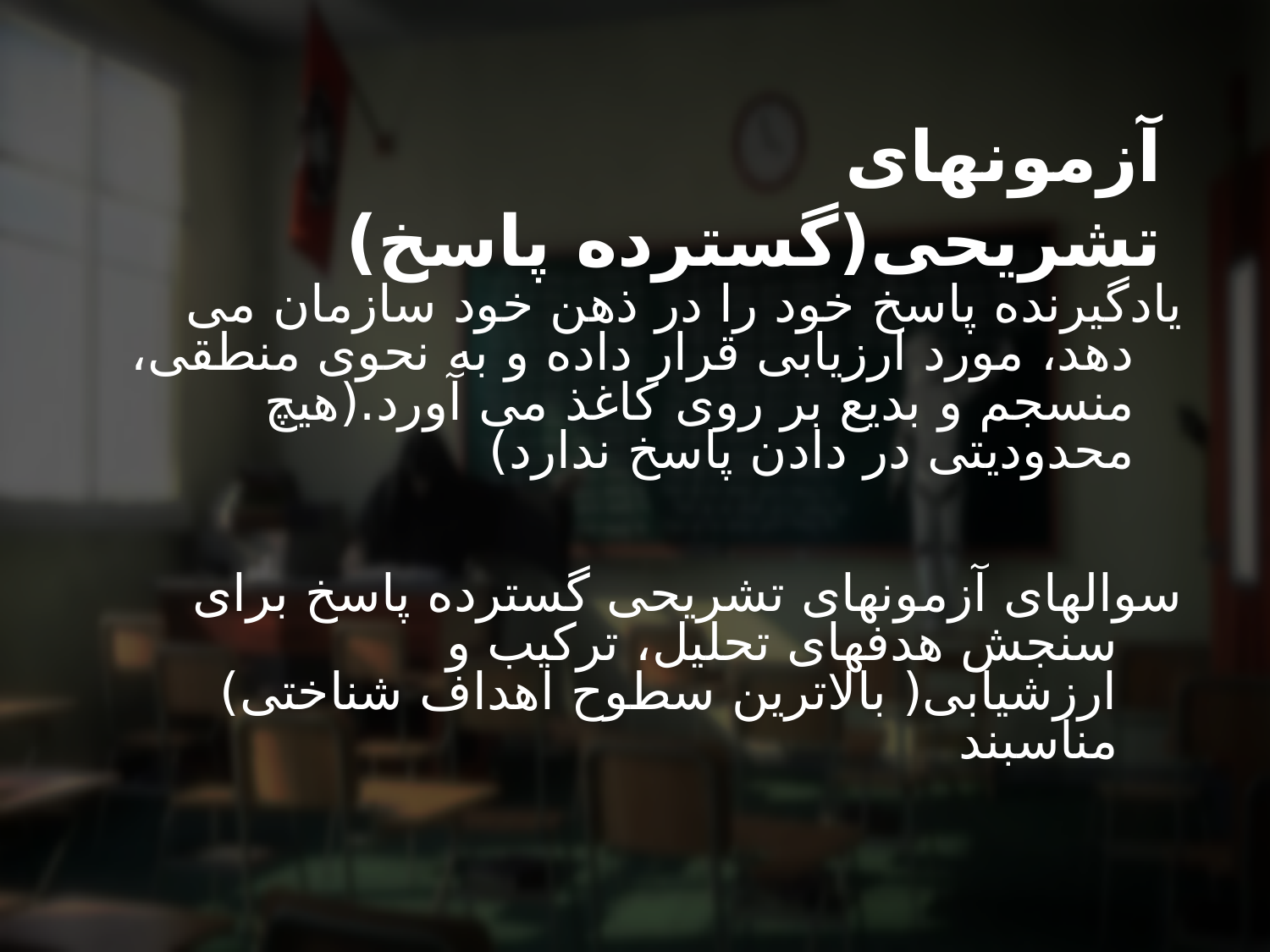

# آزمونهای تشریحی(گسترده پاسخ)
یادگیرنده پاسخ خود را در ذهن خود سازمان می دهد، مورد ارزیابی قرار داده و به نحوی منطقی، منسجم و بدیع بر روی کاغذ می آورد.(هیچ محدودیتی در دادن پاسخ ندارد)

سوالهای آزمونهای تشریحی گسترده پاسخ برای سنجش هدفهای تحلیل، ترکیب و ارزشیابی( بالاترین سطوح اهداف شناختی) مناسبند